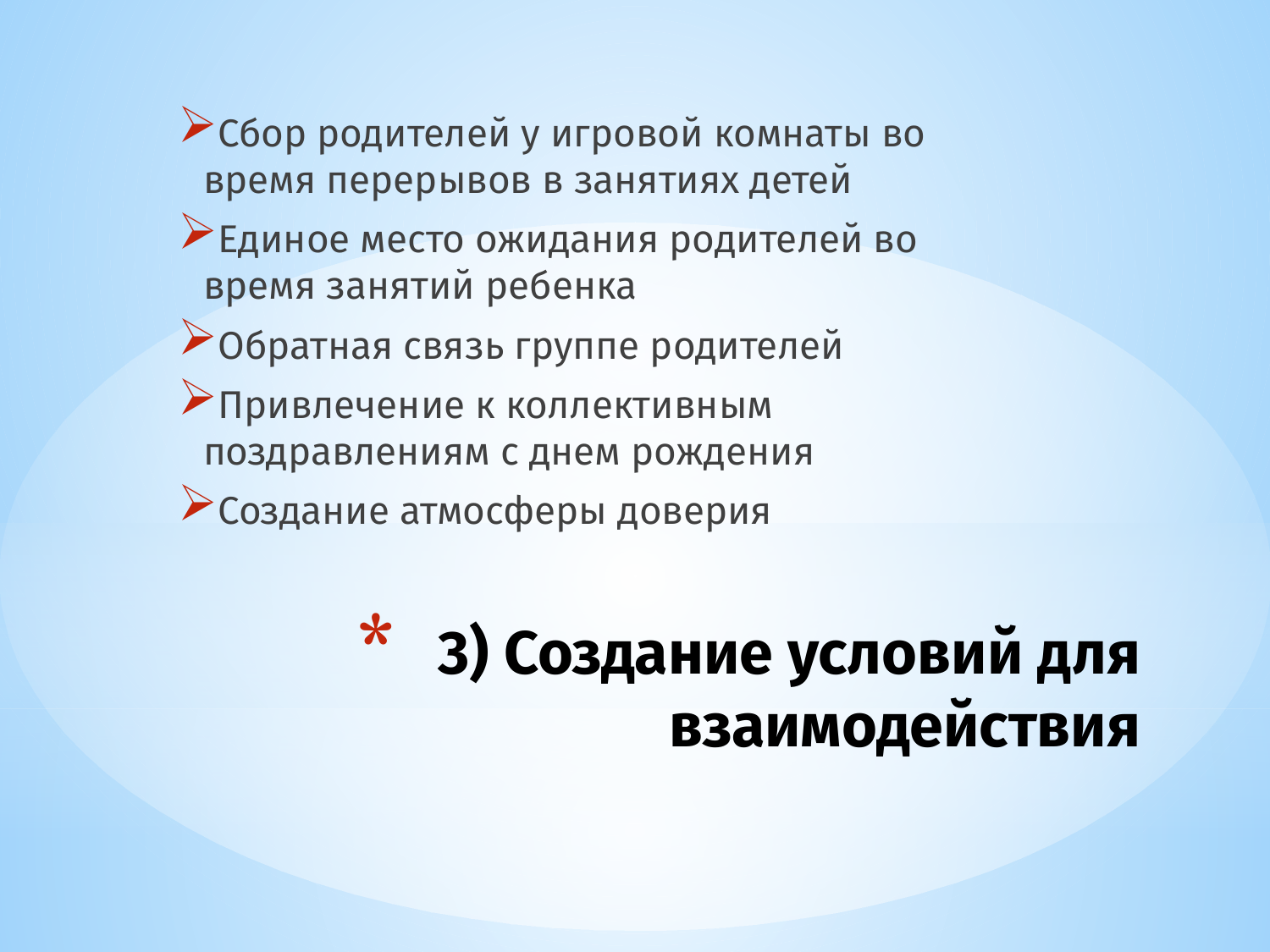

Сбор родителей у игровой комнаты во время перерывов в занятиях детей
Единое место ожидания родителей во время занятий ребенка
Обратная связь группе родителей
Привлечение к коллективным поздравлениям с днем рождения
Создание атмосферы доверия

# 3) Создание условий для взаимодействия